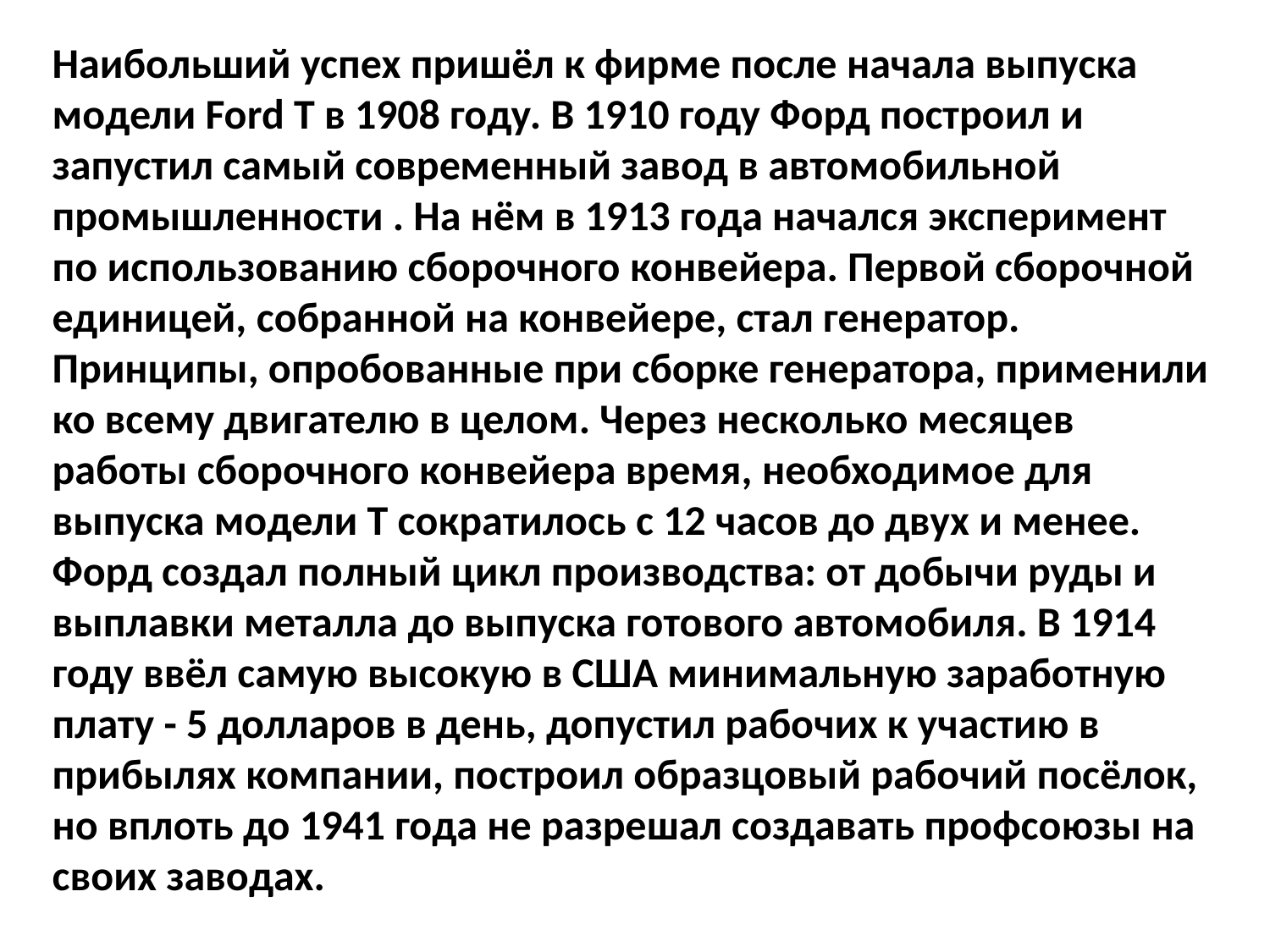

Наибольший успех пришёл к фирме после начала выпуска модели Ford T в 1908 году. В 1910 году Форд построил и запустил самый современный завод в автомобильной промышленности . На нём в 1913 года начался эксперимент по использованию сборочного конвейера. Первой сборочной единицей, собранной на конвейере, стал генератор. Принципы, опробованные при сборке генератора, применили ко всему двигателю в целом. Через несколько месяцев работы сборочного конвейера время, необходимое для выпуска модели Т сократилось с 12 часов до двух и менее. Форд создал полный цикл производства: от добычи руды и выплавки металла до выпуска готового автомобиля. В 1914 году ввёл самую высокую в США минимальную заработную плату - 5 долларов в день, допустил рабочих к участию в прибылях компании, построил образцовый рабочий посёлок, но вплоть до 1941 года не разрешал создавать профсоюзы на своих заводах.